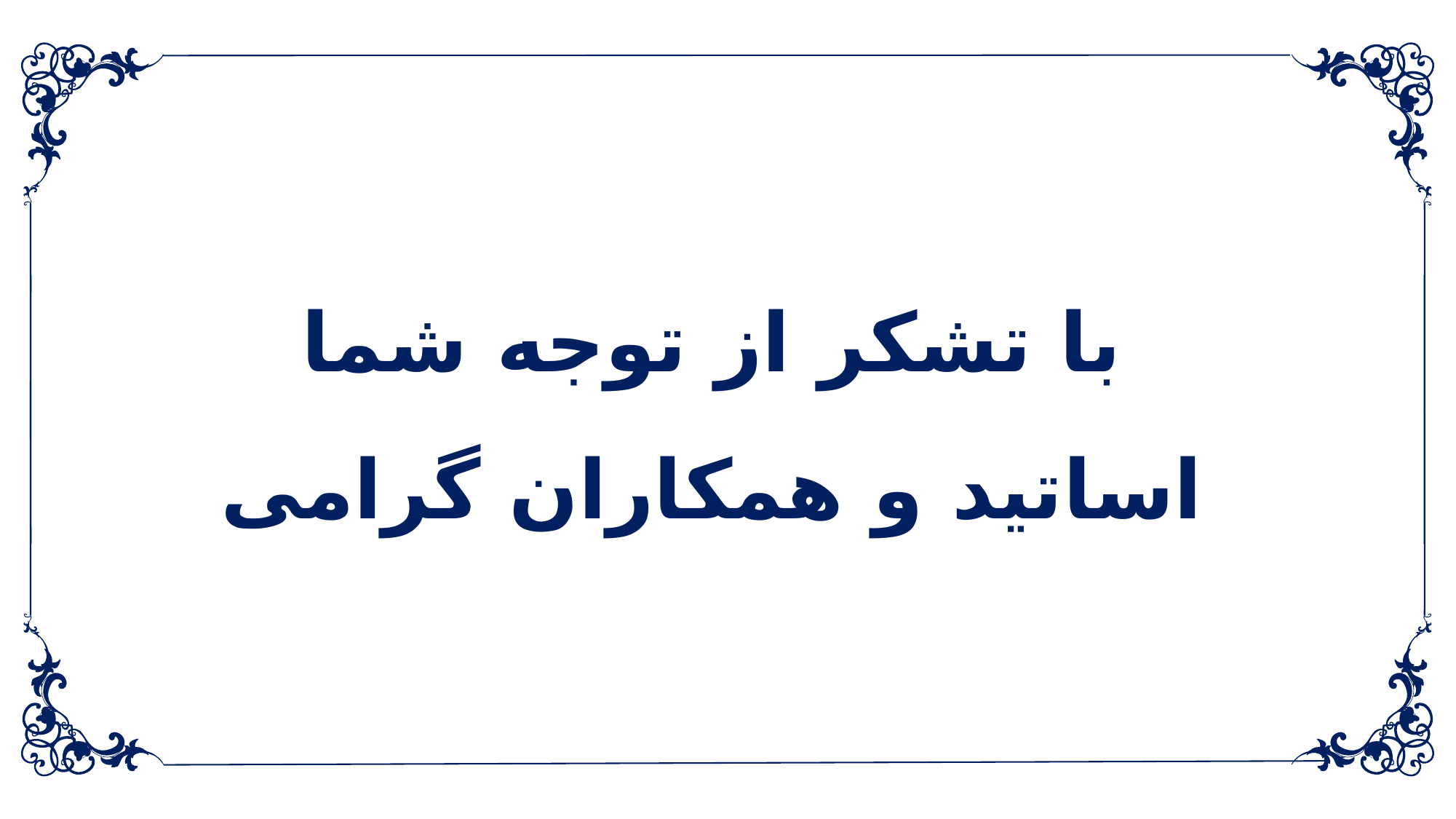

با تشکر از توجه شما
اساتید و همکاران گرامی